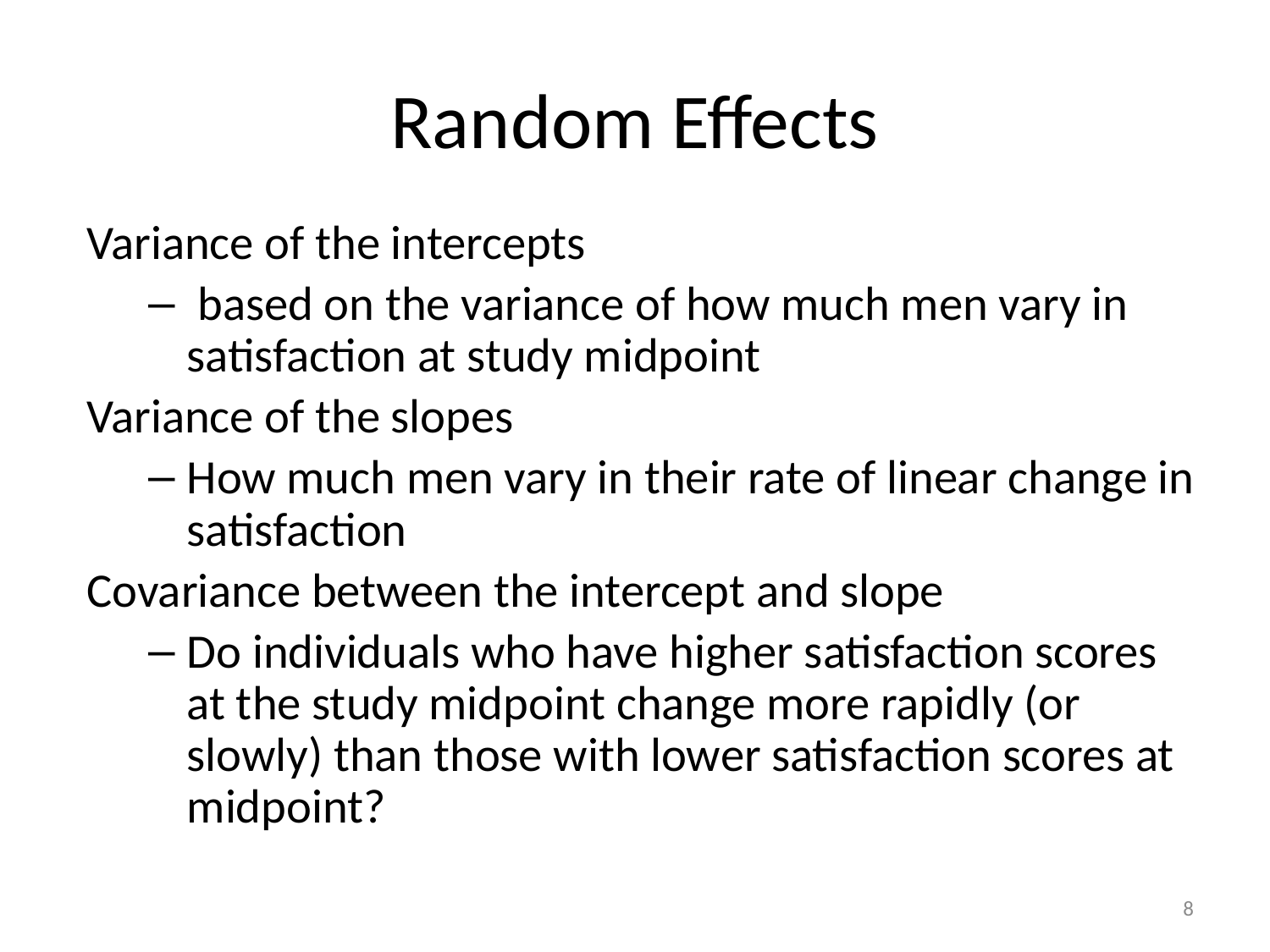

# Random Effects
Variance of the intercepts
 based on the variance of how much men vary in satisfaction at study midpoint
Variance of the slopes
How much men vary in their rate of linear change in satisfaction
Covariance between the intercept and slope
Do individuals who have higher satisfaction scores at the study midpoint change more rapidly (or slowly) than those with lower satisfaction scores at midpoint?

8